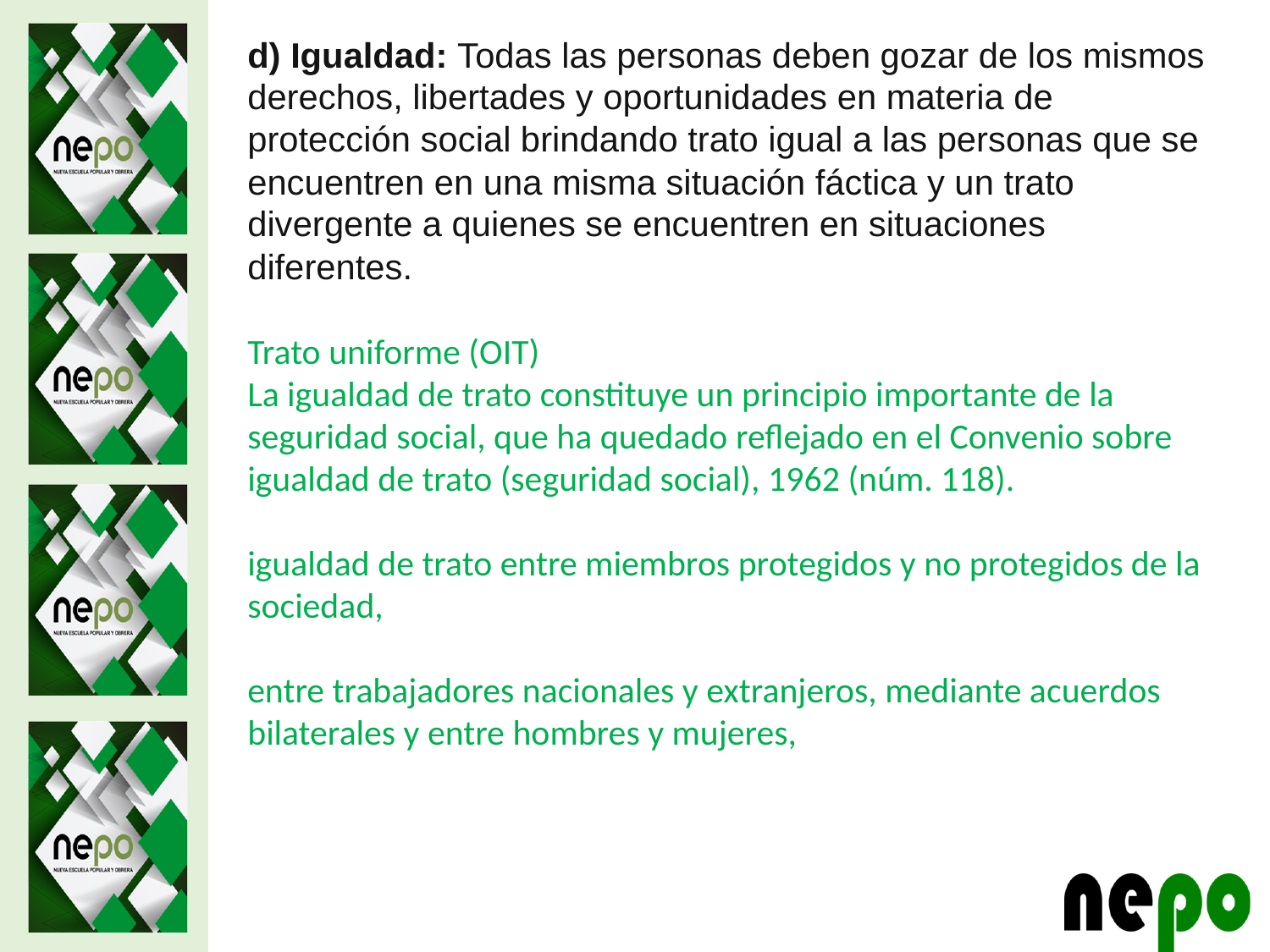

d) Igualdad: Todas las personas deben gozar de los mismos derechos, libertades y oportunidades en materia de protección social brindando trato igual a las personas que se encuentren en una misma situación fáctica y un trato divergente a quienes se encuentren en situaciones diferentes.

Trato uniforme (OIT)
La igualdad de trato constituye un principio importante de la seguridad social, que ha quedado reflejado en el Convenio sobre igualdad de trato (seguridad social), 1962 (núm. 118).

igualdad de trato entre miembros protegidos y no protegidos de la sociedad,

entre trabajadores nacionales y extranjeros, mediante acuerdos bilaterales y entre hombres y mujeres,